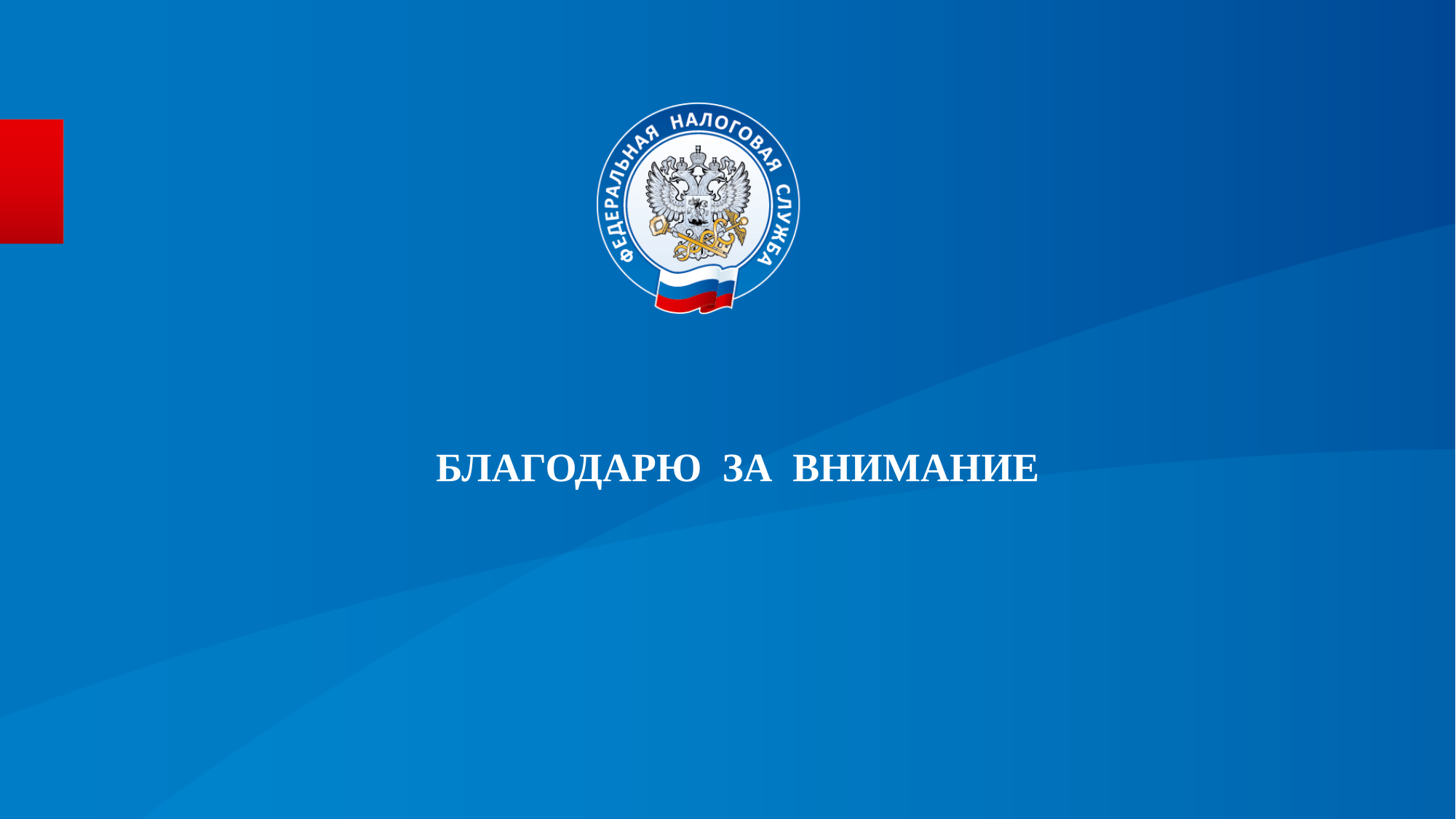

# БЛАГОДАРЮ  ЗА  ВНИМАНИЕ
30 января 2015 года